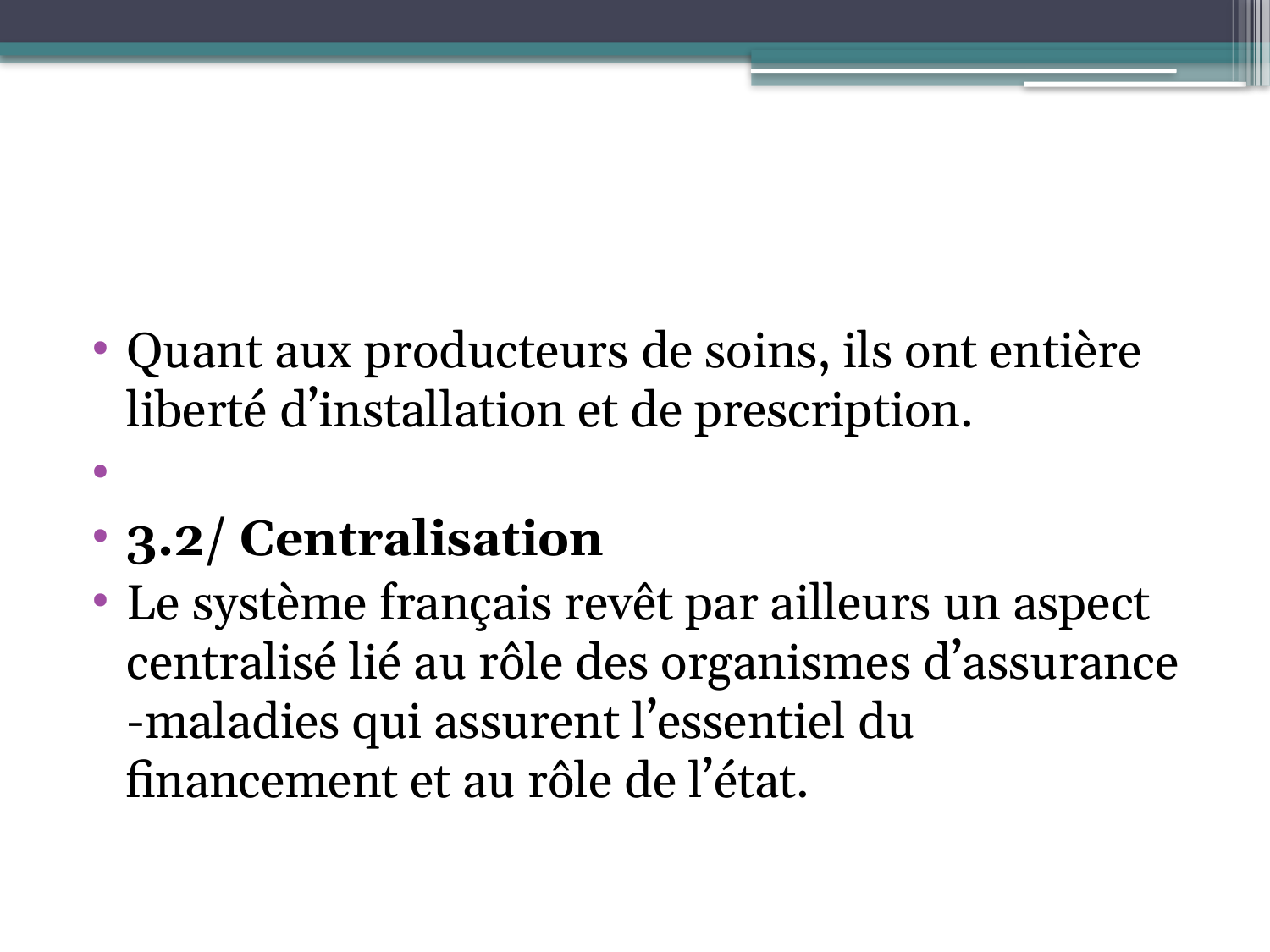

#
Quant aux producteurs de soins, ils ont entière liberté d’installation et de prescription.

3.2/ Centralisation
Le système français revêt par ailleurs un aspect centralisé lié au rôle des organismes d’assurance -maladies qui assurent l’essentiel du financement et au rôle de l’état.